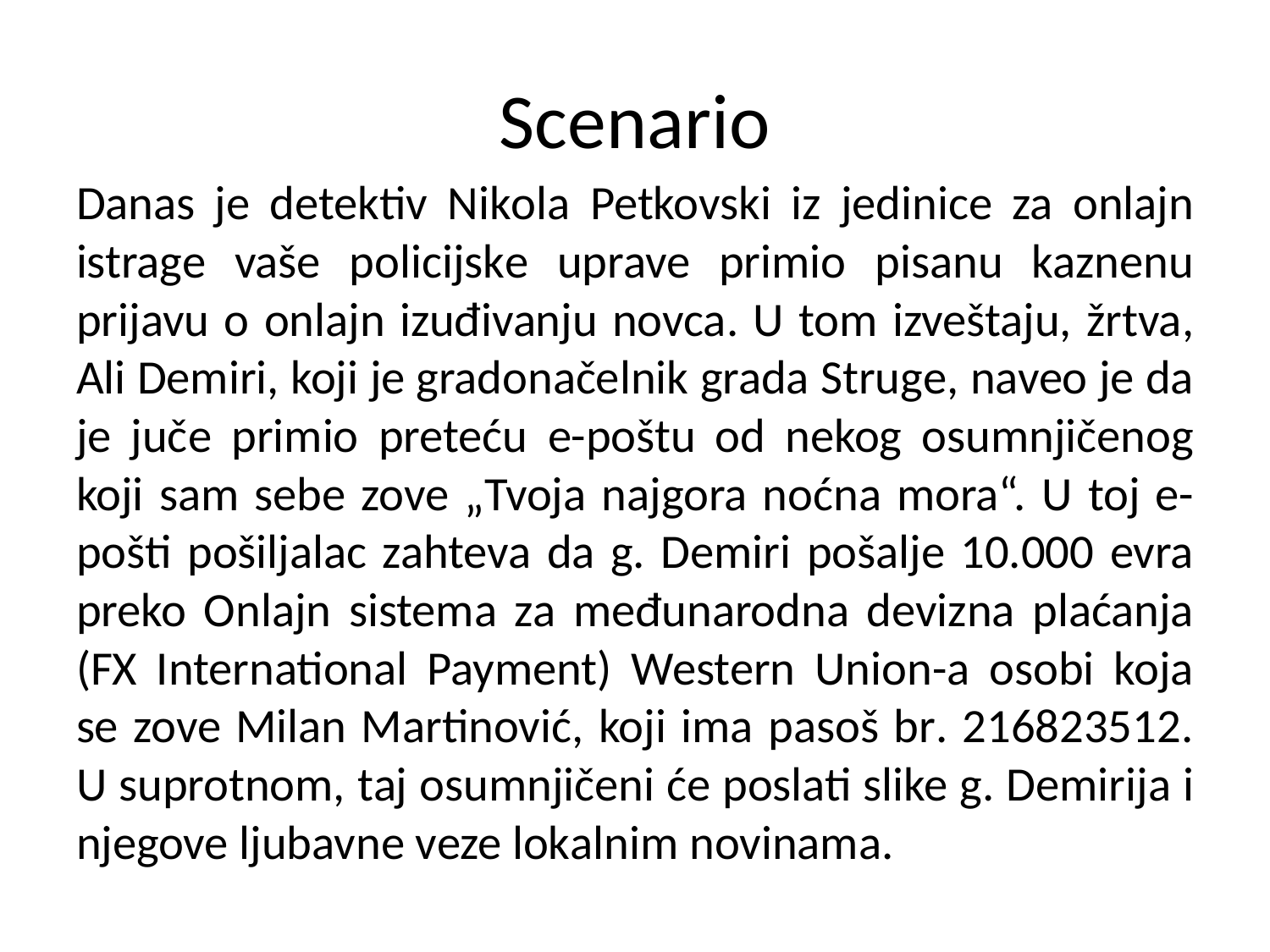

# Scenario
Danas je detektiv Nikola Petkovski iz jedinice za onlajn istrage vaše policijske uprave primio pisanu kaznenu prijavu o onlajn izuđivanju novca. U tom izveštaju, žrtva, Ali Demiri, koji je gradonačelnik grada Struge, naveo je da je juče primio preteću e-poštu od nekog osumnjičenog koji sam sebe zove „Tvoja najgora noćna mora“. U toj e-pošti pošiljalac zahteva da g. Demiri pošalje 10.000 evra preko Onlajn sistema za međunarodna devizna plaćanja (FX International Payment) Western Union-a osobi koja se zove Milan Martinović, koji ima pasoš br. 216823512. U suprotnom, taj osumnjičeni će poslati slike g. Demirija i njegove ljubavne veze lokalnim novinama.